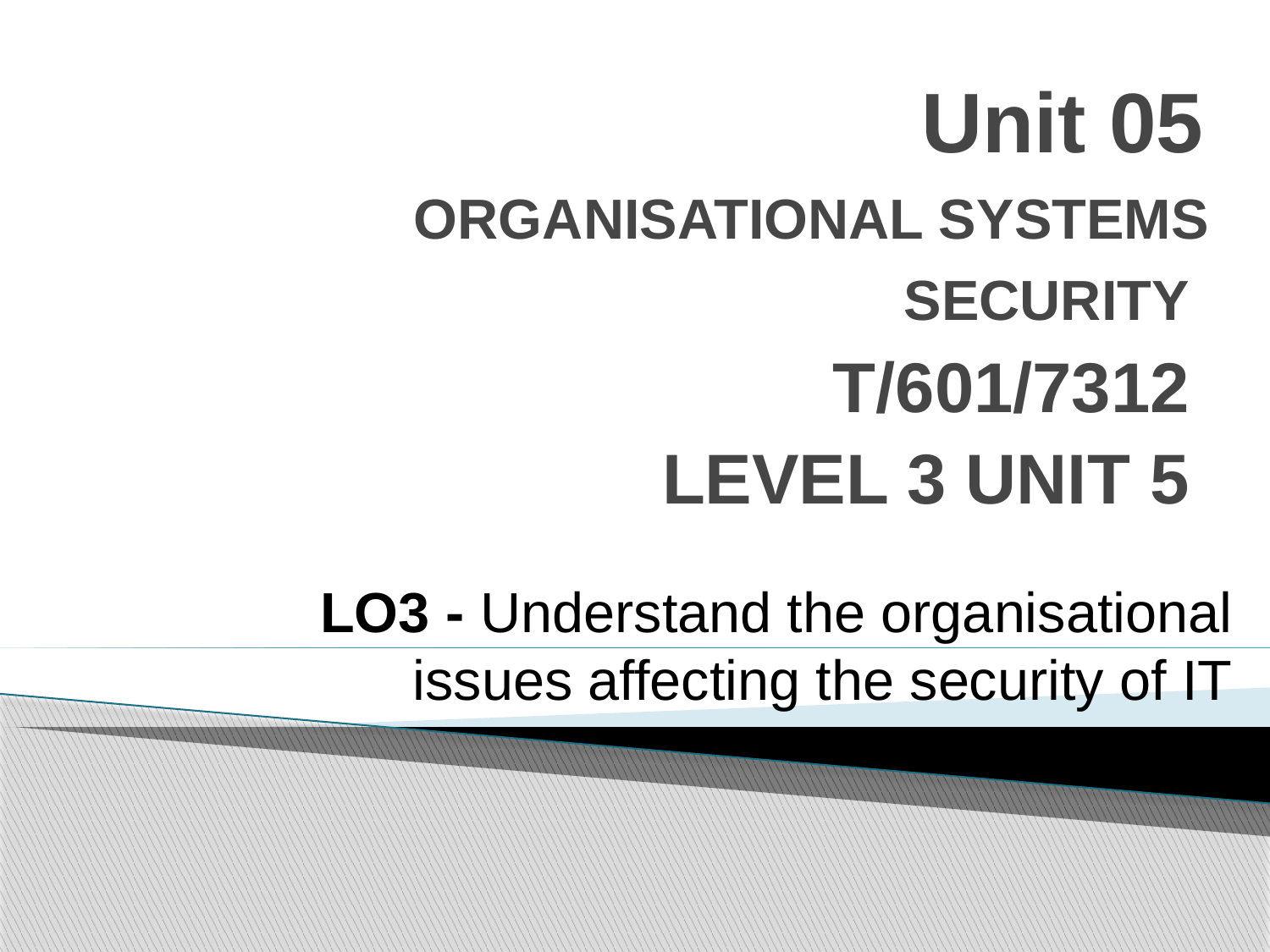

# Unit 05
ORGANISATIONAL SYSTEMS SECURITY
T/601/7312
LEVEL 3 UNIT 5
LO3 - Understand the organisational issues affecting the security of IT systems